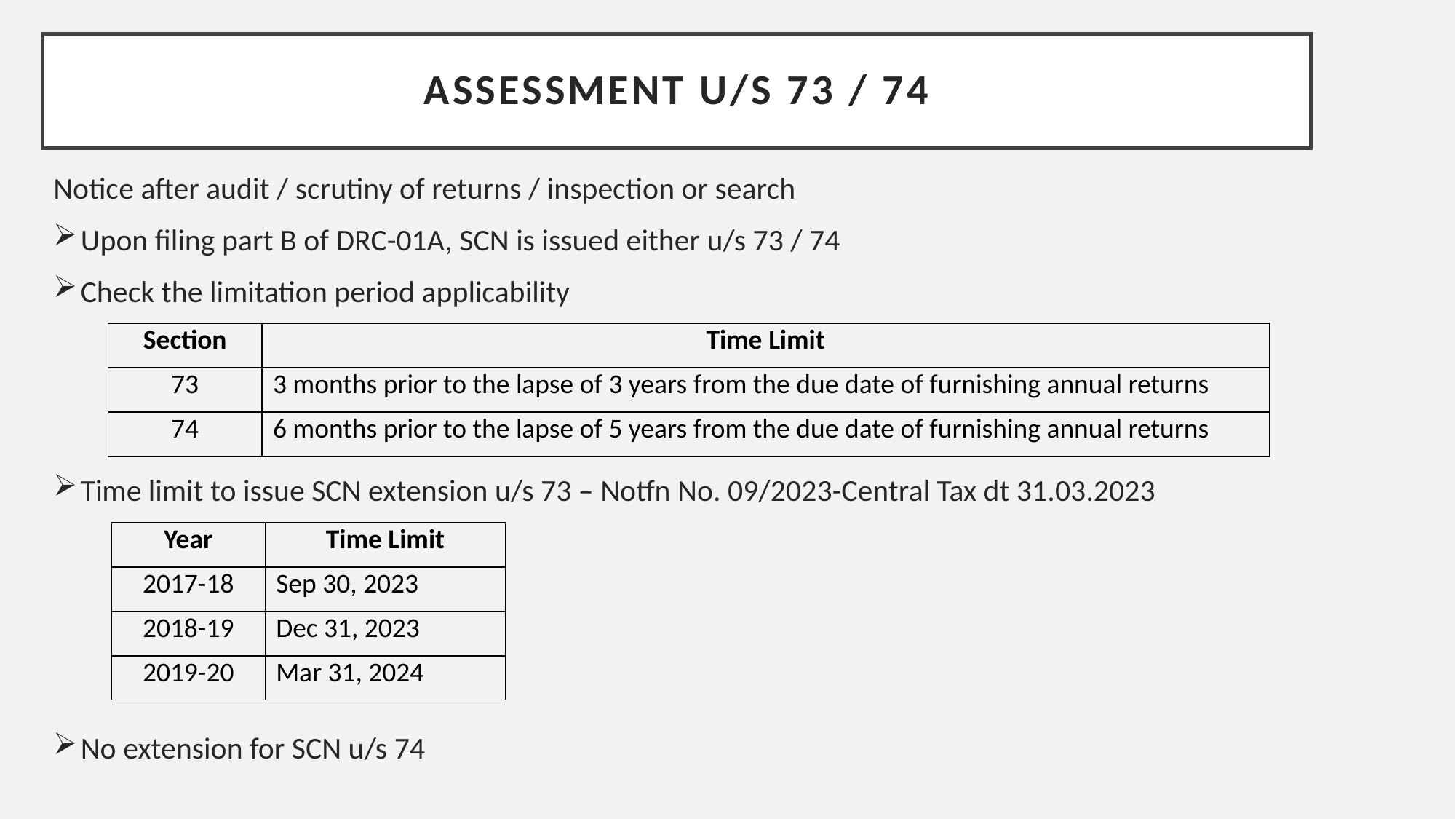

# Assessment u/s 73 / 74
Notice after audit / scrutiny of returns / inspection or search
Upon filing part B of DRC-01A, SCN is issued either u/s 73 / 74
Check the limitation period applicability

Time limit to issue SCN extension u/s 73 – Notfn No. 09/2023-Central Tax dt 31.03.2023

No extension for SCN u/s 74
| Section | Time Limit |
| --- | --- |
| 73 | 3 months prior to the lapse of 3 years from the due date of furnishing annual returns |
| 74 | 6 months prior to the lapse of 5 years from the due date of furnishing annual returns |
| Year | Time Limit |
| --- | --- |
| 2017-18 | Sep 30, 2023 |
| 2018-19 | Dec 31, 2023 |
| 2019-20 | Mar 31, 2024 |